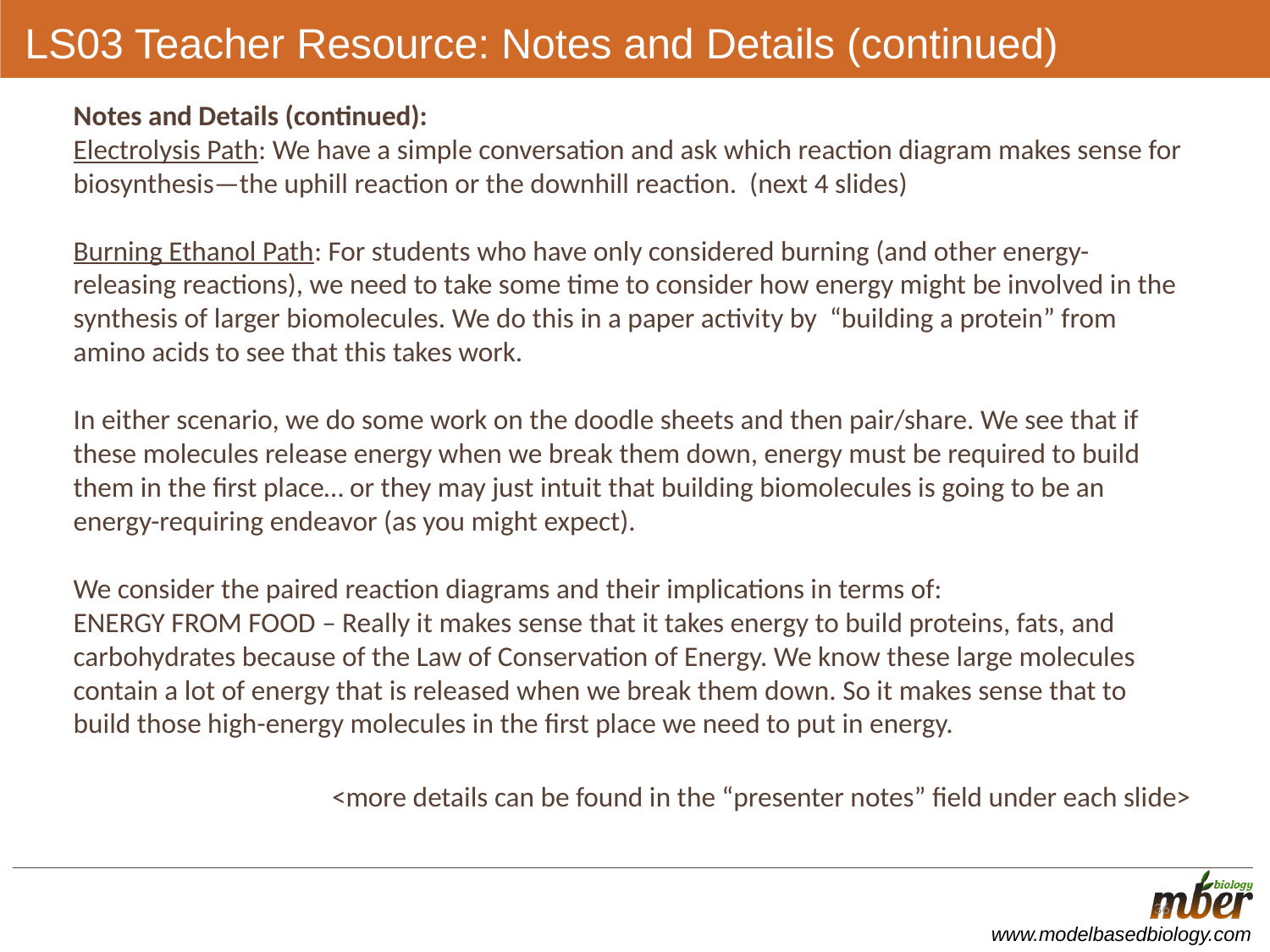

# LS03 Teacher Resource: Notes and Details (continued)
Notes and Details (continued):
Electrolysis Path: We have a simple conversation and ask which reaction diagram makes sense for biosynthesis—the uphill reaction or the downhill reaction.  (next 4 slides)

Burning Ethanol Path: For students who have only considered burning (and other energy-releasing reactions), we need to take some time to consider how energy might be involved in the synthesis of larger biomolecules. We do this in a paper activity by  “building a protein” from amino acids to see that this takes work.

In either scenario, we do some work on the doodle sheets and then pair/share. We see that if these molecules release energy when we break them down, energy must be required to build them in the first place… or they may just intuit that building biomolecules is going to be an energy-requiring endeavor (as you might expect).

We consider the paired reaction diagrams and their implications in terms of:
ENERGY FROM FOOD – Really it makes sense that it takes energy to build proteins, fats, and carbohydrates because of the Law of Conservation of Energy. We know these large molecules contain a lot of energy that is released when we break them down. So it makes sense that to build those high-energy molecules in the first place we need to put in energy.

<more details can be found in the “presenter notes” field under each slide>

36